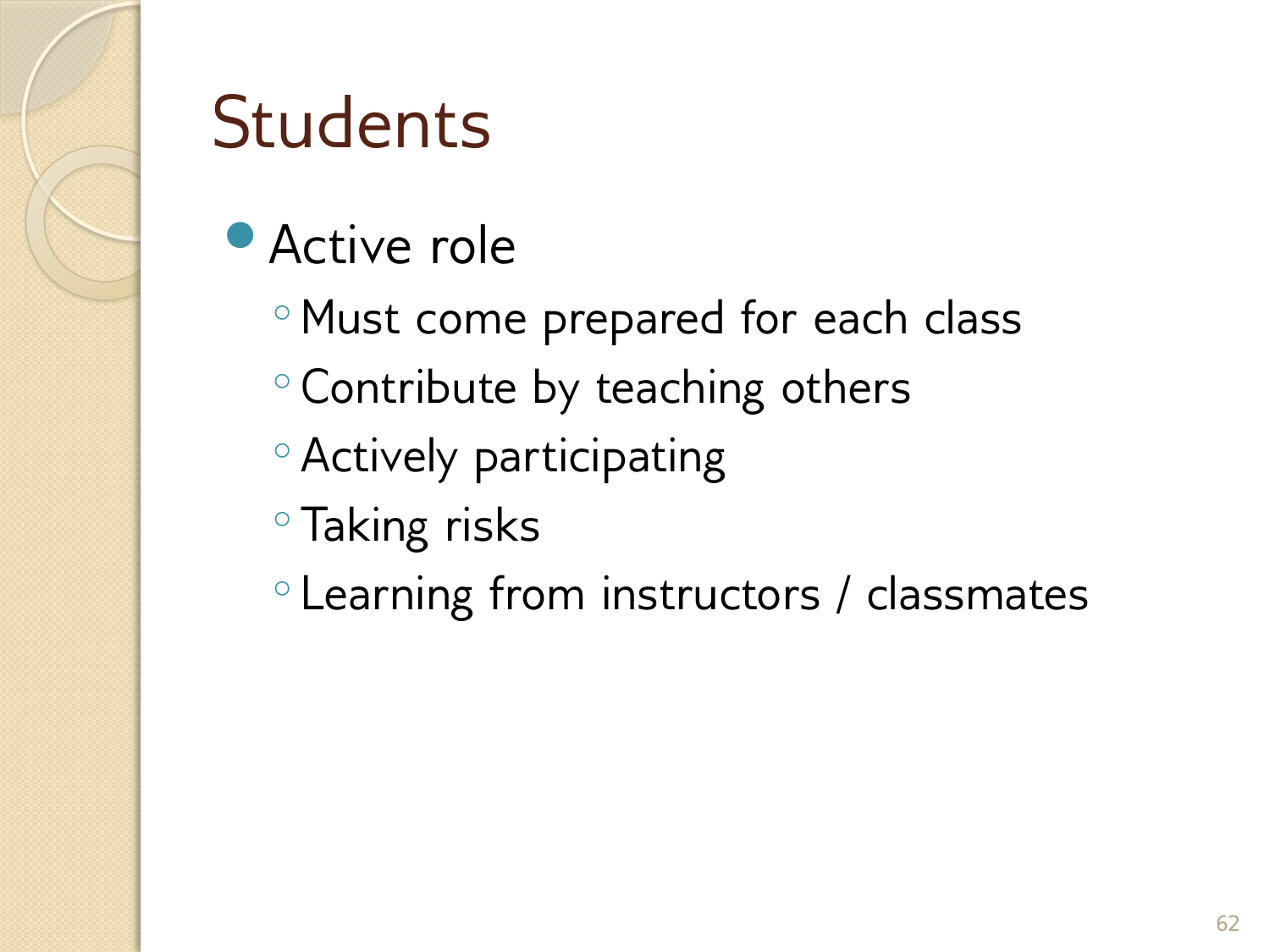

# Students
Active role
Must come prepared for each class
Contribute by teaching others
Actively participating
Taking risks
Learning from instructors / classmates
62